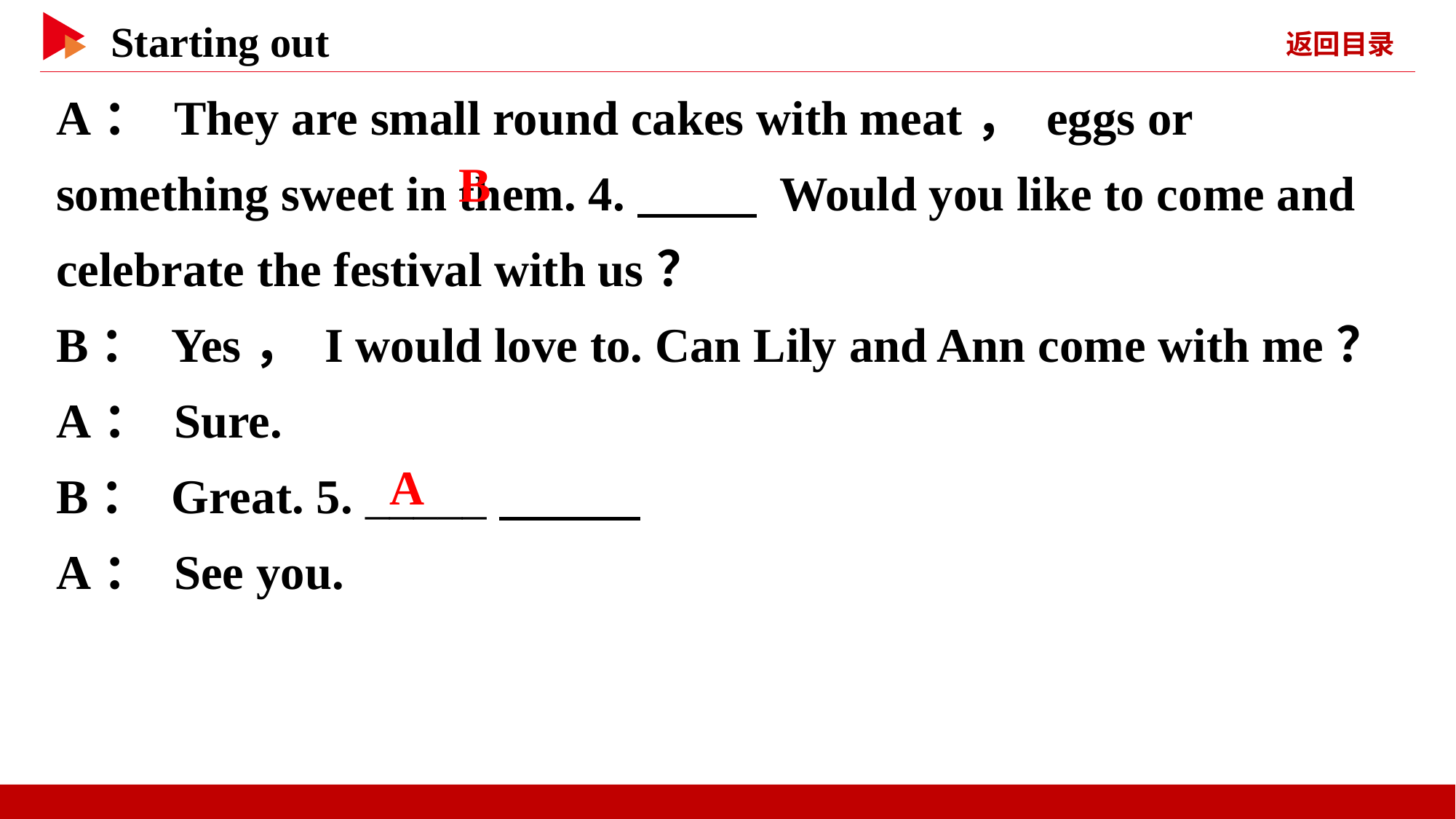

A： They are small round cakes with meat， eggs or something sweet in them. 4.　  　 Would you like to come and celebrate the festival with us？
B： Yes， I would love to. Can Lily and Ann come with me？
A： Sure.
B： Great. 5. _____
A： See you.
　B
　A